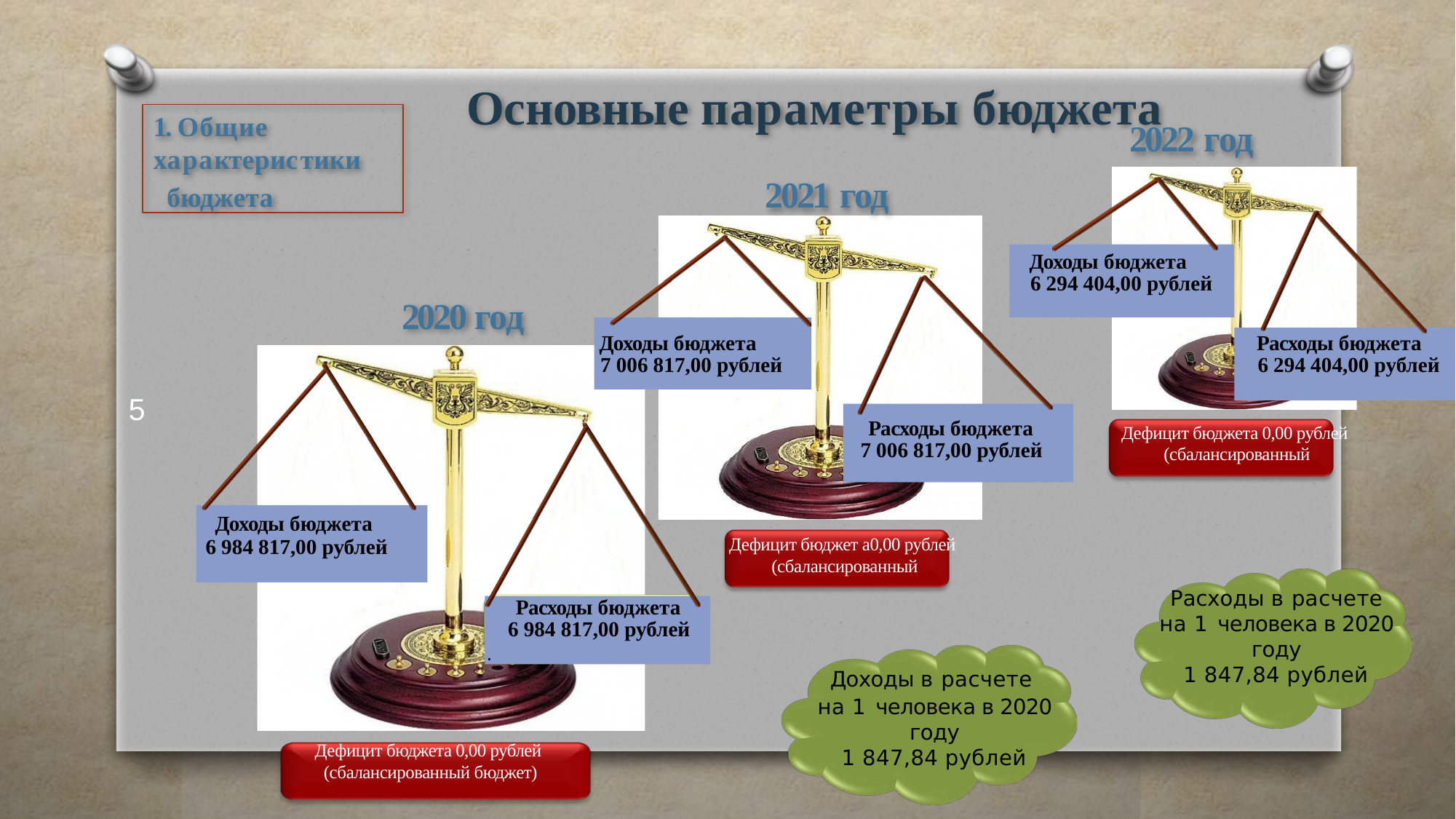

# Основные параметры бюджета
1. Общие  характеристики
  бюджета
2022 год

2021 год

Доходы бюджета
6 294 404,00 рублей

2020 год

Расходы бюджета
6 294 404,00 рублей
Доходы бюджета
7 006 817,00 рублей

5

Расходы бюджета
7 006 817,00 рублей
Дефицит бюджета 0,00 рублей
 (сбалансированный

Доходы бюджета
6 984 817,00 рублей

Дефицит бюджет а0,00 рублей
 (сбалансированный

Расходы в  расчете на 1  человека в 2020 году
1 847,84 рублей

Расходы бюджета
6 984 817,00 рублей
.

Доходы в  расчете
на 1  человека в 2020 году
1 847,84 рублей
Дефицит бюджета 0,00 рублей
 (сбалансированный бюджет)